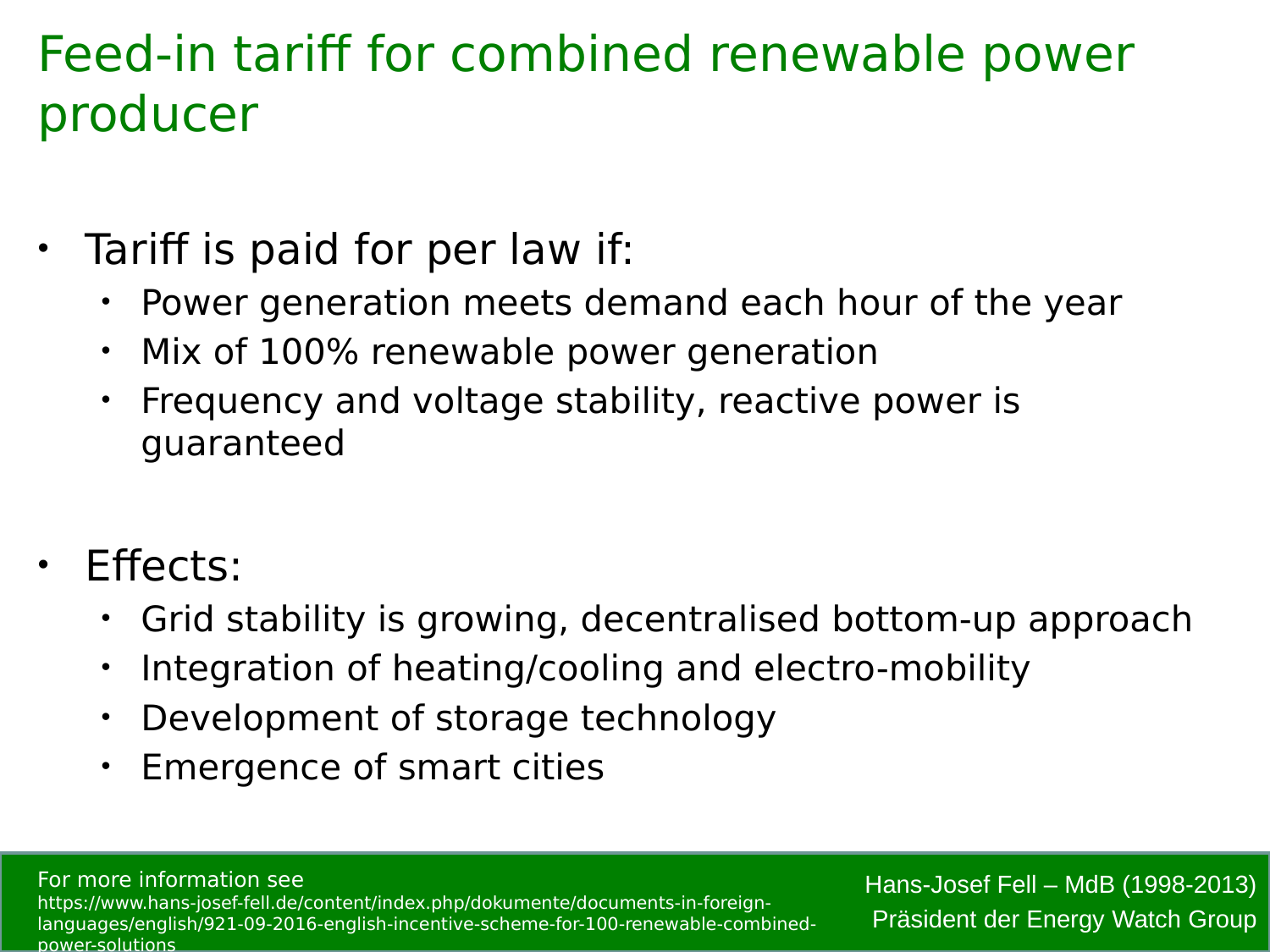

# Feed-in tariff for combined renewable power producer

Tariff is paid for per law if:
Power generation meets demand each hour of the year
Mix of 100% renewable power generation
Frequency and voltage stability, reactive power is guaranteed

Effects:
Grid stability is growing, decentralised bottom-up approach
Integration of heating/cooling and electro-mobility
Development of storage technology
Emergence of smart cities
For more information see https://www.hans-josef-fell.de/content/index.php/dokumente/documents-in-foreign-languages/english/921-09-2016-english-incentive-scheme-for-100-renewable-combined-power-solutions